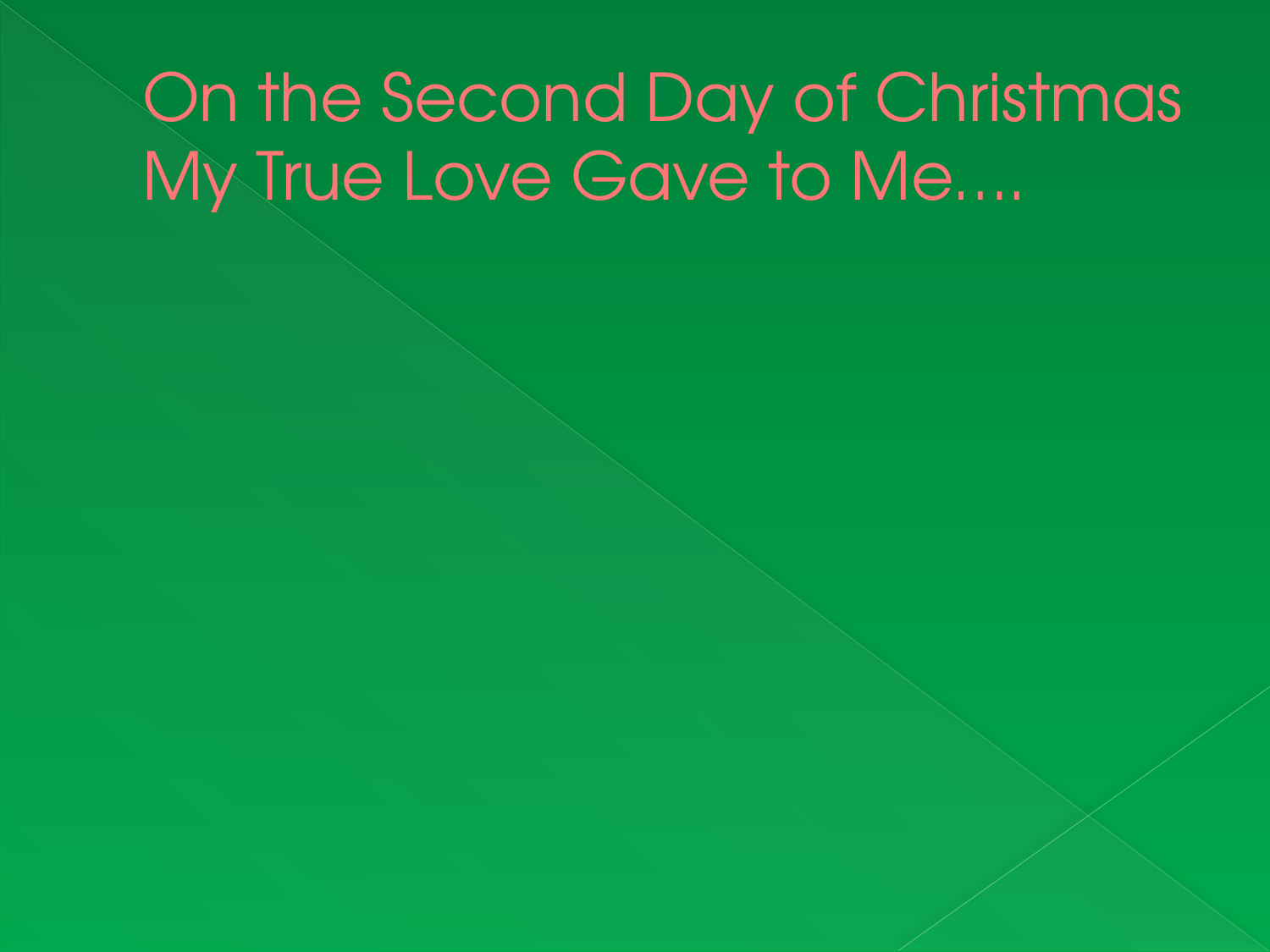

# On the Second Day of Christmas My True Love Gave to Me….